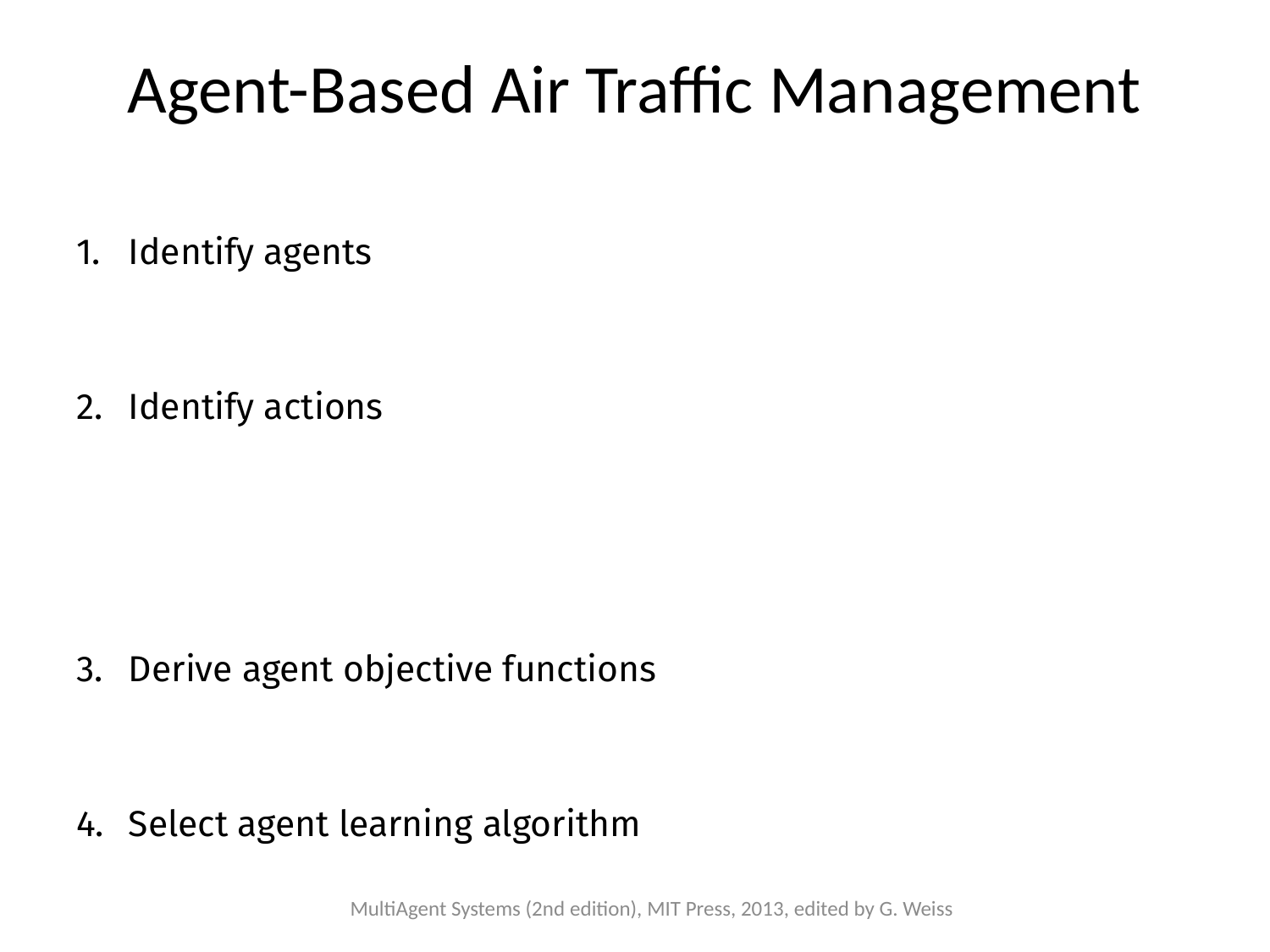

# Agent-Based Air Traffic Management
Identify agents

Identify actions

Derive agent objective functions

Select agent learning algorithm

MultiAgent Systems (2nd edition), MIT Press, 2013, edited by G. Weiss